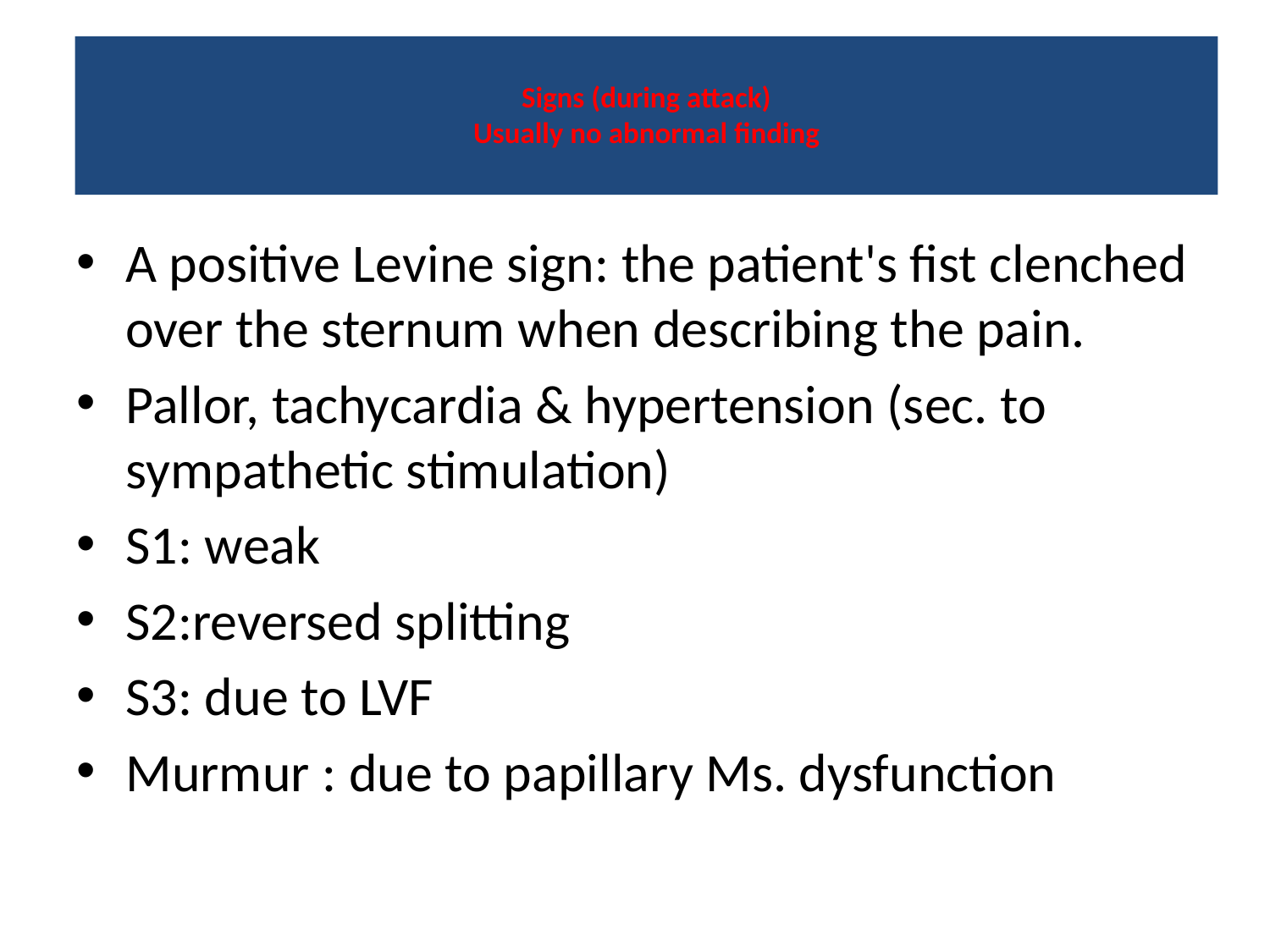

# Signs (during attack) Usually no abnormal finding
A positive Levine sign: the patient's fist clenched over the sternum when describing the pain.
Pallor, tachycardia & hypertension (sec. to sympathetic stimulation)
S1: weak
S2:reversed splitting
S3: due to LVF
Murmur : due to papillary Ms. dysfunction